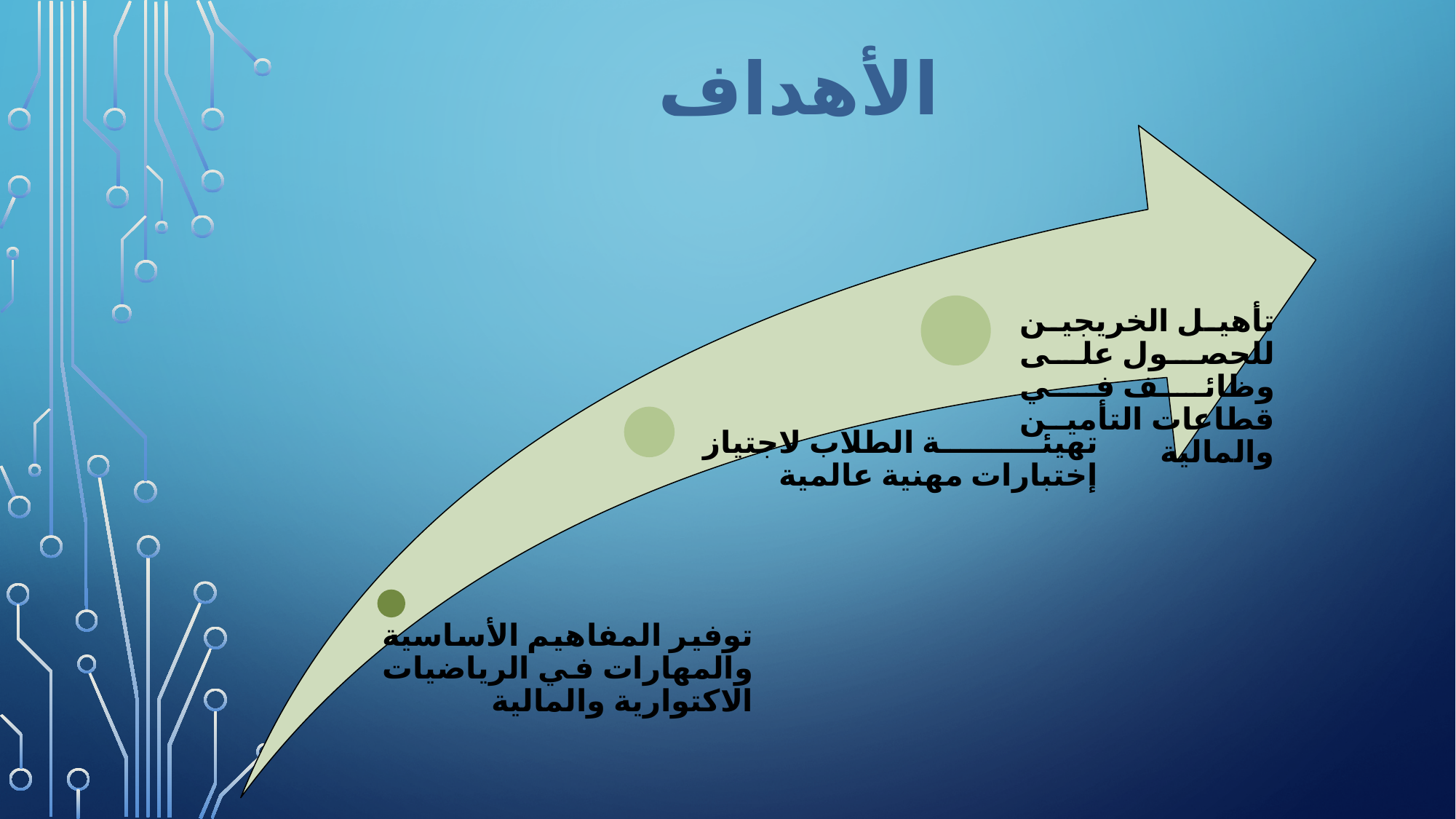

الأهداف
توفير المفاهيم الأساسية والمهارات في الرياضيات الاكتوارية والمالية
تهيئة الطلاب لاجتياز إختبارات مهنية عالمية
تأهيل الخريجين للحصول على وظائف في قطاعات التأمين والمالية